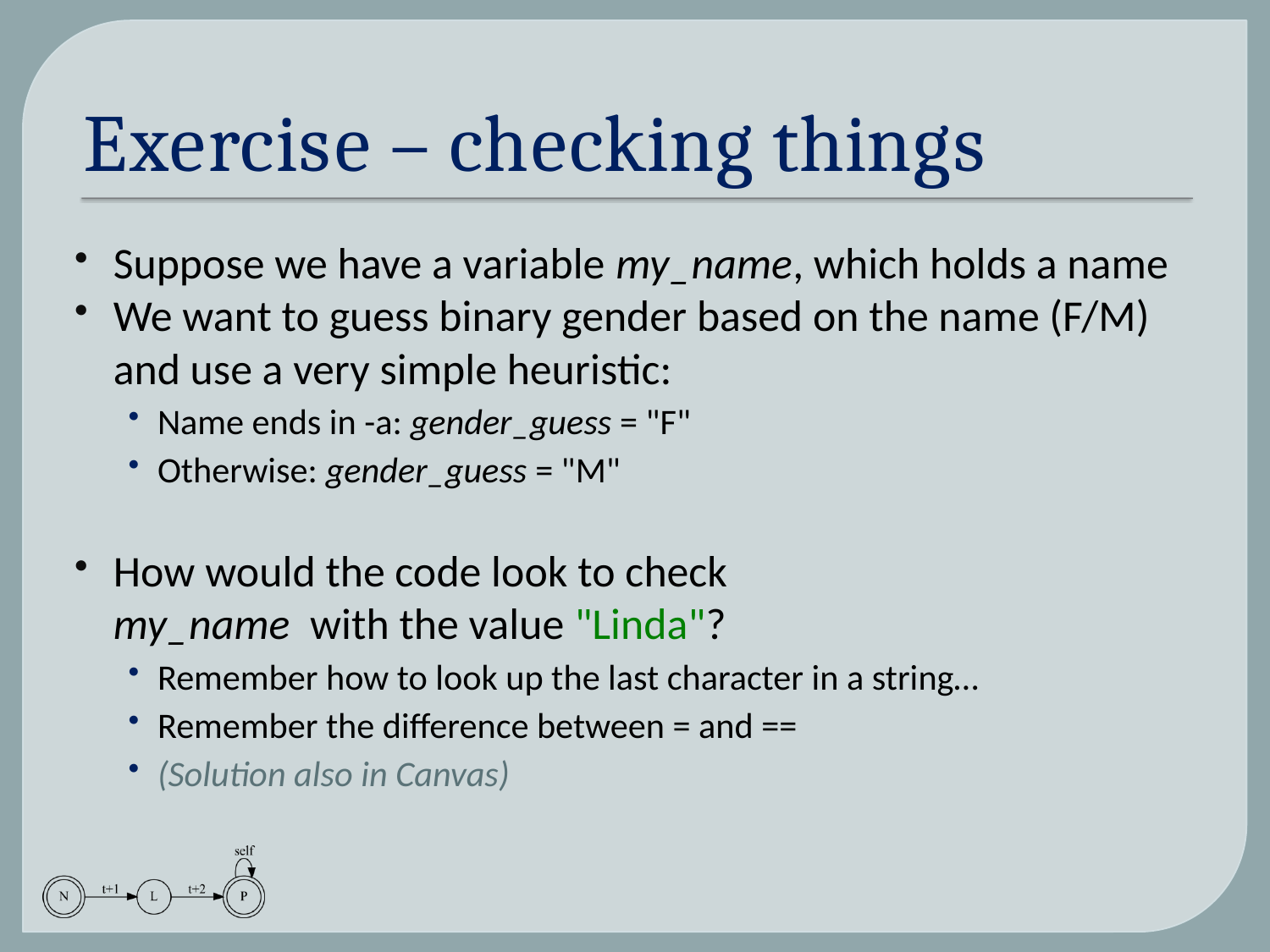

# Exercise – checking things
Suppose we have a variable my_name, which holds a name
We want to guess binary gender based on the name (F/M) and use a very simple heuristic:
Name ends in -a: gender_guess = "F"
Otherwise: gender_guess = "M"

How would the code look to check
my_name  with the value "Linda"?
Remember how to look up the last character in a string…
Remember the difference between = and ==
(Solution also in Canvas)